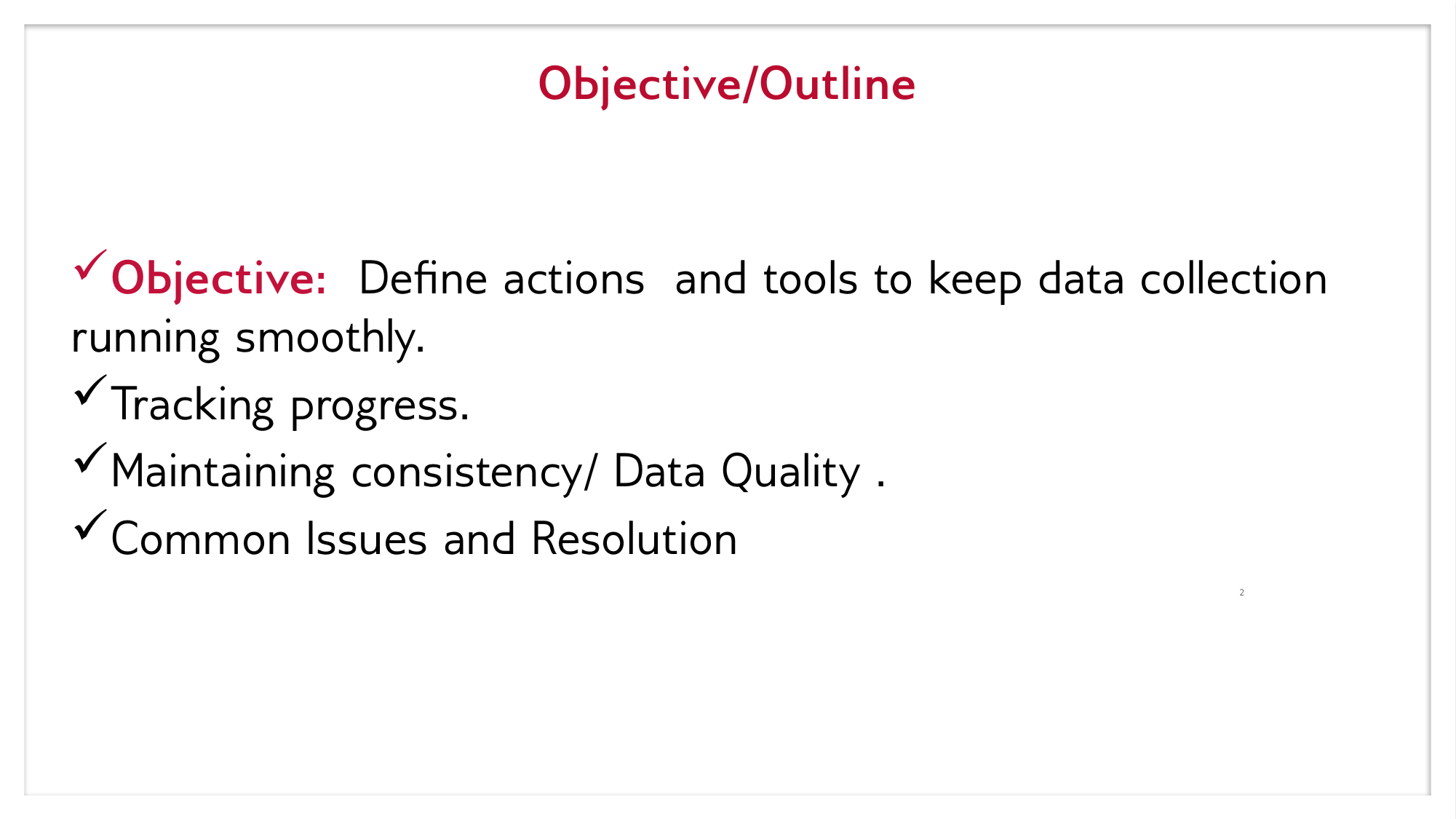

# Objective/Outline

Objective:  Define actions  and tools to keep data collection running smoothly.
Tracking progress.
Maintaining consistency/ Data Quality .
Common Issues and Resolution
2